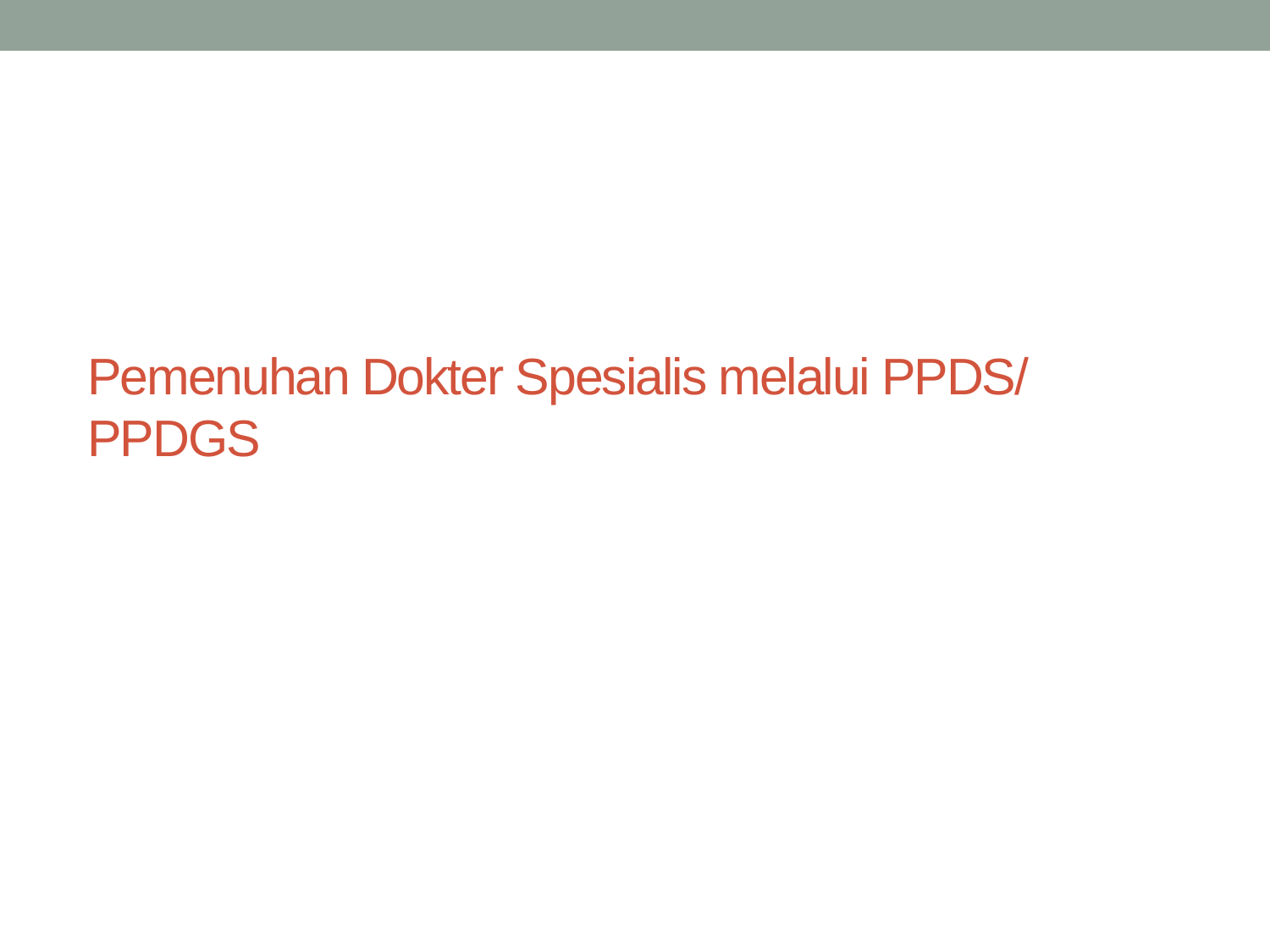

# Pemenuhan Dokter Spesialis melalui PPDS/ PPDGS